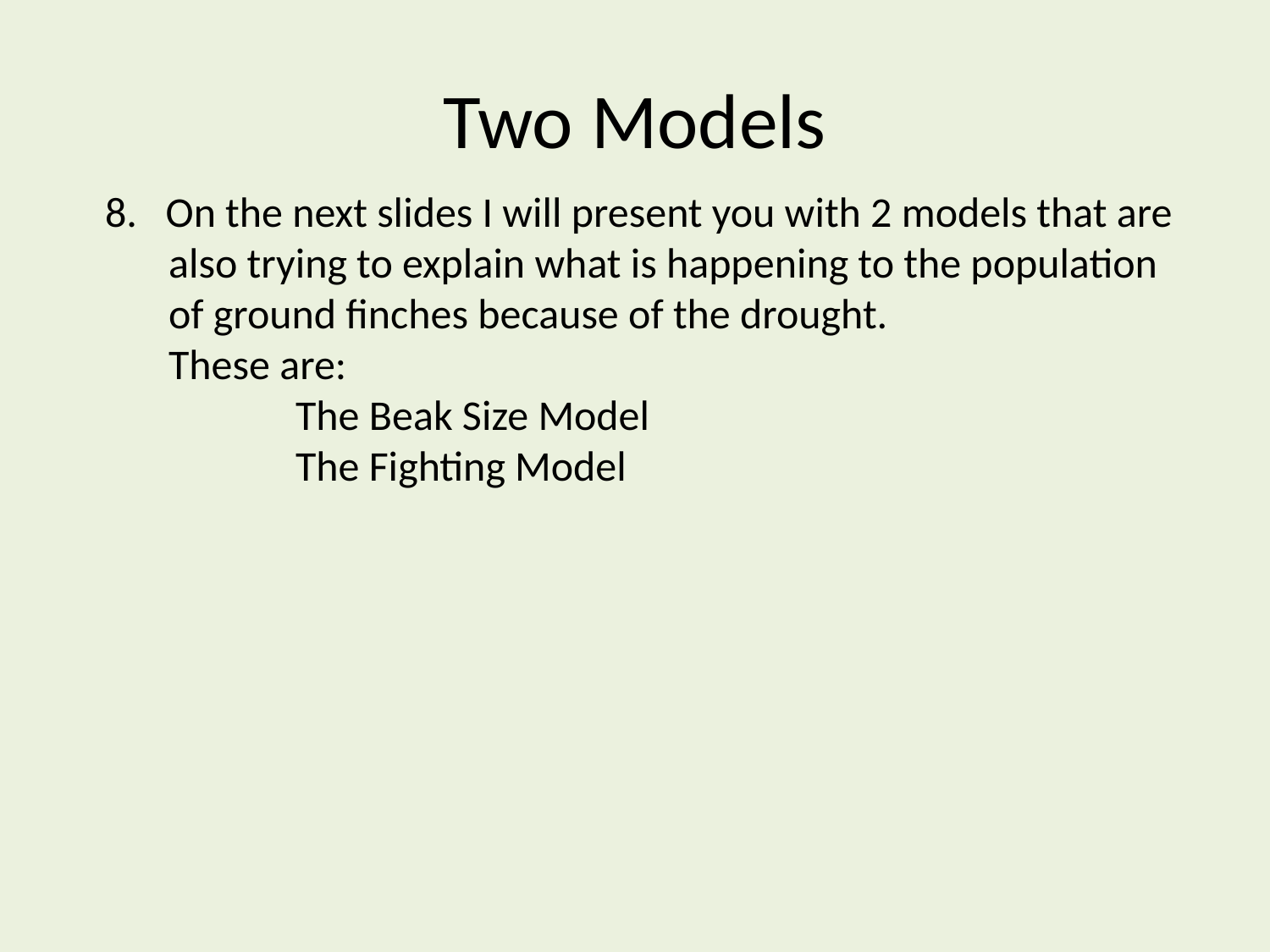

Two Models
8.   On the next slides I will present you with 2 models that are also trying to explain what is happening to the population of ground finches because of the drought.
	These are:
		The Beak Size Model
		The Fighting Model